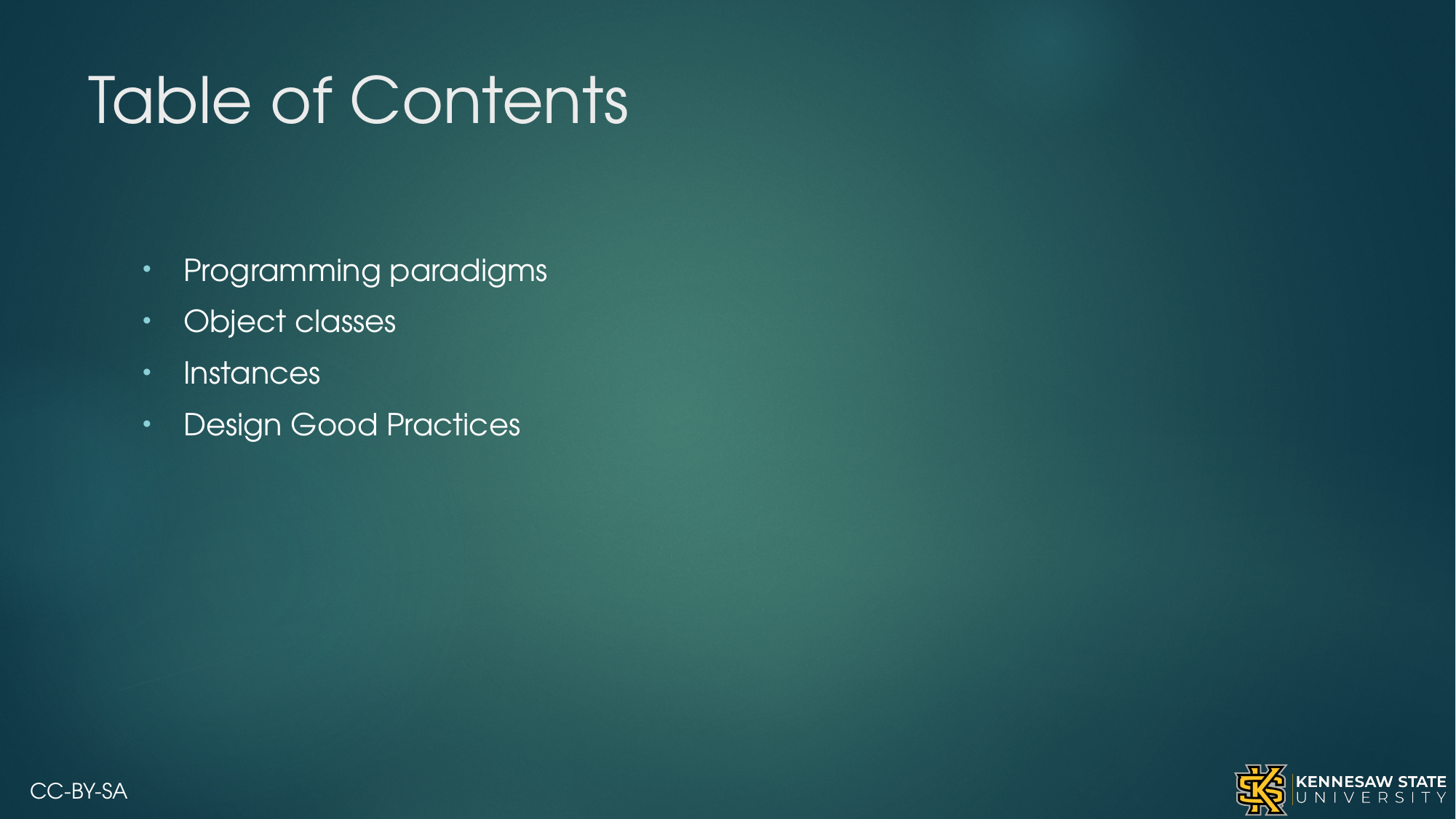

# Table of Contents
Programming paradigms
Object classes
Instances
Design Good Practices